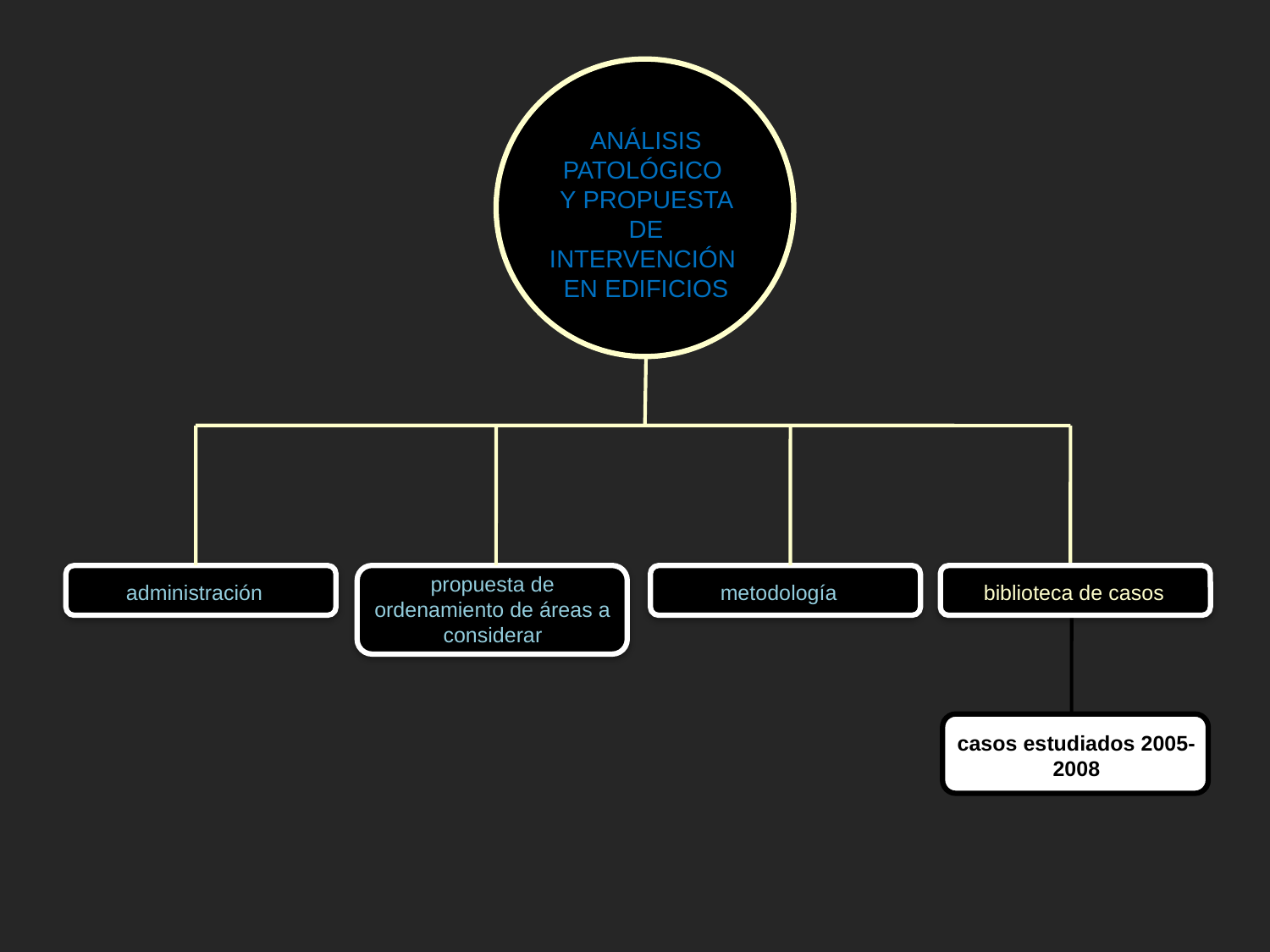

ANÁLISIS PATOLÓGICO
Y PROPUESTA DE INTERVENCIÓN
EN EDIFICIOS

propuesta de ordenamiento de áreas a considerar

administración
metodología
biblioteca de casos

casos estudiados 2005-2008